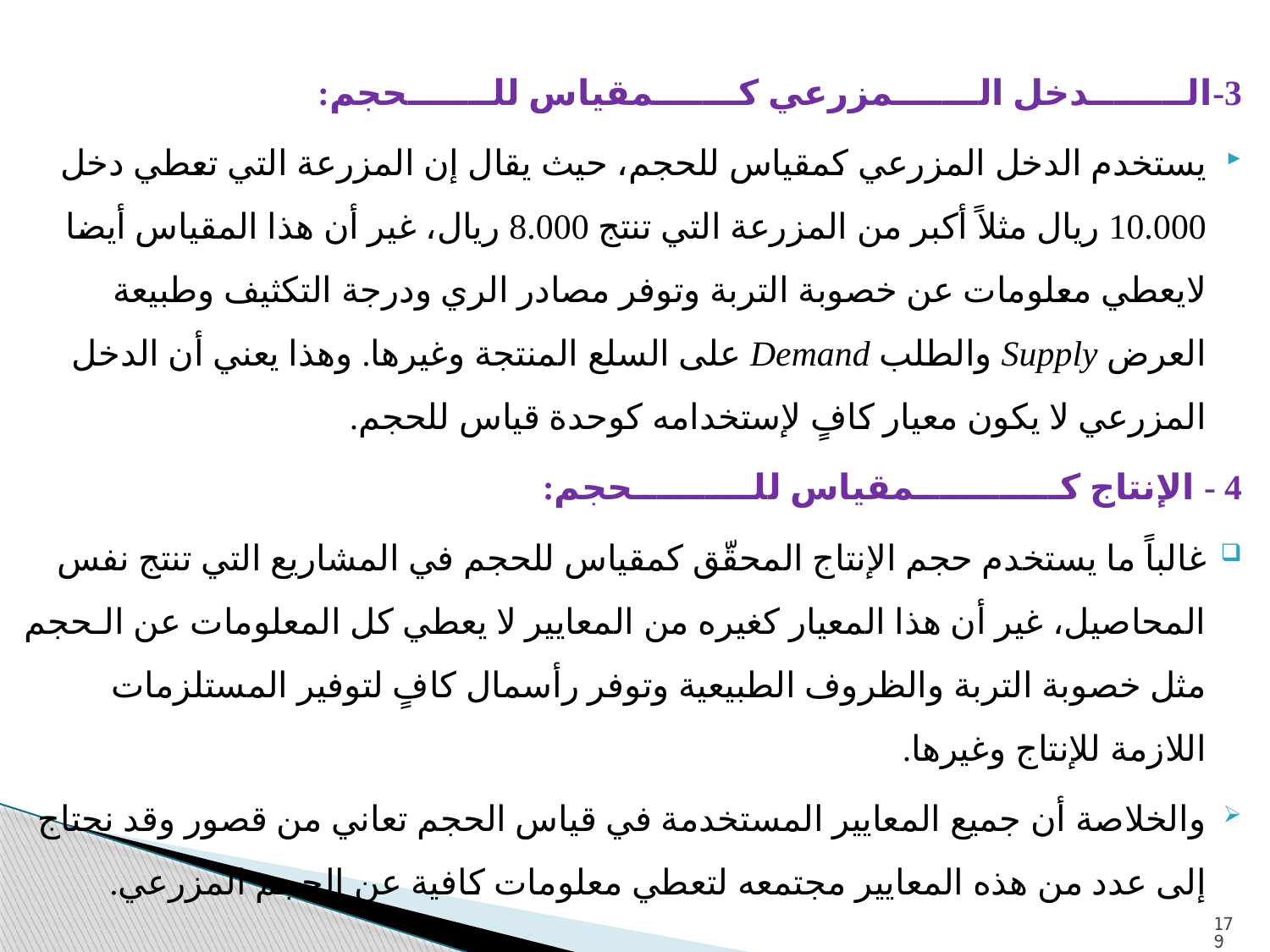

3-الــــــــدخل الـــــــمزرعي كـــــــمقياس للـــــــحجم:
يستخدم الدخل المزرعي كمقياس للحجم، حيث يقال إن المزرعة التي تعطي دخل 10.000 ريال مثلاً أكبر من المزرعة التي تنتج 8.000 ريال، غير أن هذا المقياس أيضا لايعطي معلومات عن خصوبة التربة وتوفر مصادر الري ودرجة التكثيف وطبيعة العرض Supply والطلب Demand على السلع المنتجة وغيرها. وهذا يعني أن الدخل المزرعي لا يكون معيار كافٍ لإستخدامه كوحدة قياس للحجم.
4 - الإنتاج كــــــــــــمقياس للــــــــــحجم:
غالباً ما يستخدم حجم الإنتاج المحقّق كمقياس للحجم في المشاريع التي تنتج نفس المحاصيل، غير أن هذا المعيار كغيره من المعايير لا يعطي كل المعلومات عن الـحجم مثل خصوبة التربة والظروف الطبيعية وتوفر رأسمال كافٍ لتوفير المستلزمات اللازمة للإنتاج وغيرها.
والخلاصة أن جميع المعايير المستخدمة في قياس الحجم تعاني من قصور وقد نحتاج إلى عدد من هذه المعايير مجتمعه لتعطي معلومات كافية عن الحجم المزرعي.
179